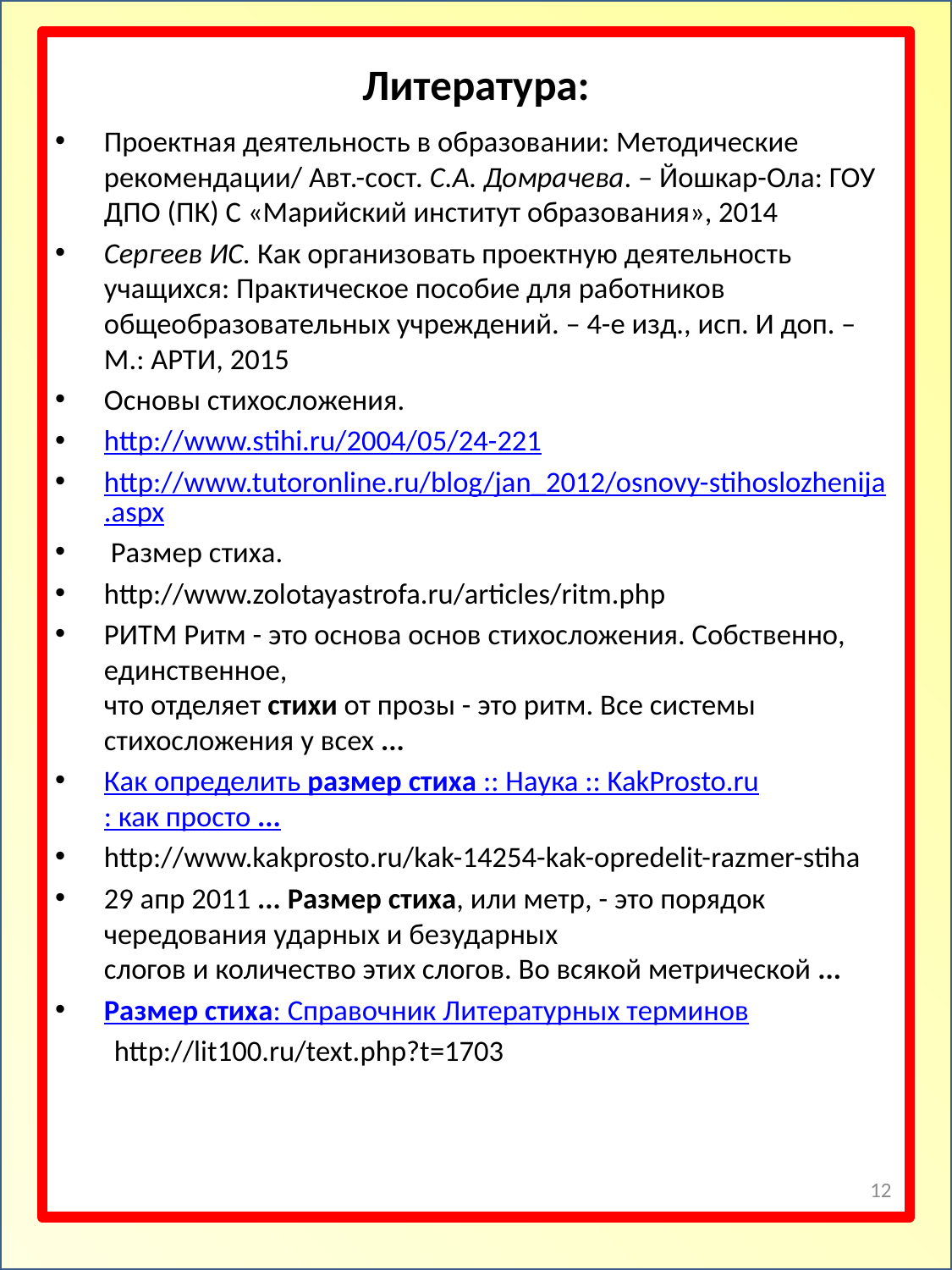

# Литература:
Проектная деятельность в образовании: Методические рекомендации/ Авт.-сост. С.А. Домрачева. – Йошкар-Ола: ГОУ ДПО (ПК) С «Марийский институт образования», 2014
Сергеев ИС. Как организовать проектную деятельность учащихся: Практическое пособие для работников общеобразовательных учреждений. – 4-е изд., исп. И доп. – М.: АРТИ, 2015
Основы стихосложения.
http://www.stihi.ru/2004/05/24-221
http://www.tutoronline.ru/blog/jan_2012/osnovy-stihoslozhenija.aspx
 Размер стиха.
http://www.zolotayastrofa.ru/articles/ritm.php
РИТМ Ритм - это основа основ стихосложения. Собственно, единственное, 
что отделяет стихи от прозы - это ритм. Все системы стихосложения у всех ...
Как определить размер стиха :: Наука :: KakProsto.ru: как просто ...
http://www.kakprosto.ru/kak-14254-kak-opredelit-razmer-stiha
29 апр 2011 ... Размер стиха, или метр, - это порядок чередования ударных и безударных 
слогов и количество этих слогов. Во всякой метрической ...
Размер стиха: Справочник Литературных терминов
         http://lit100.ru/text.php?t=1703

12